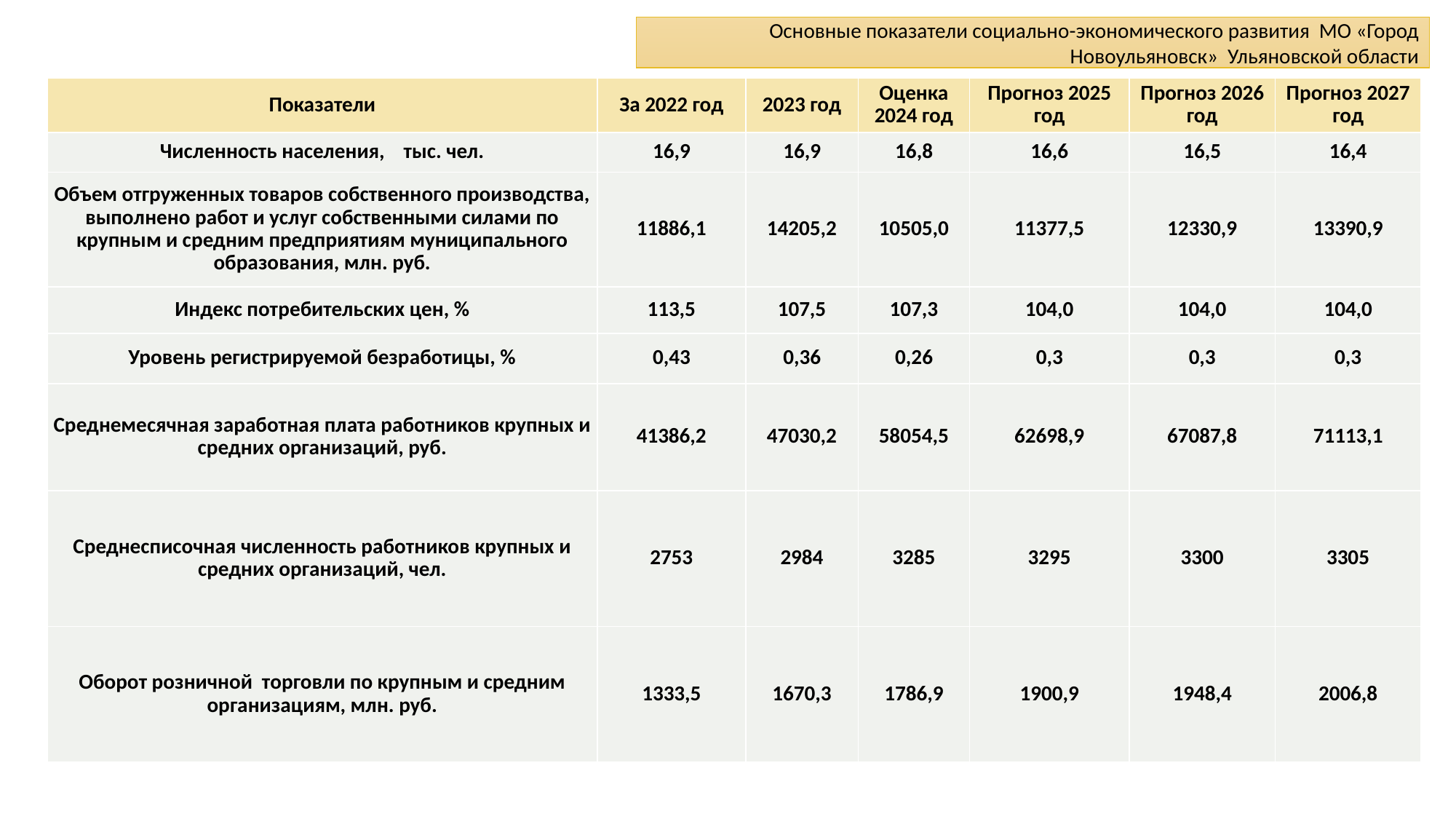

Основные показатели социально-экономического развития  МО «Город Новоульяновск»  Ульяновской области
| Показатели | За 2022 год | 2023 год | Оценка 2024 год | Прогноз 2025 год | Прогноз 2026 год | Прогноз 2027 год |
| --- | --- | --- | --- | --- | --- | --- |
| Численность населения, тыс. чел. | 16,9 | 16,9 | 16,8 | 16,6 | 16,5 | 16,4 |
| Объем отгруженных товаров собственного производства, выполнено работ и услуг собственными силами по крупным и средним предприятиям муниципального образования, млн. руб. | 11886,1 | 14205,2 | 10505,0 | 11377,5 | 12330,9 | 13390,9 |
| Индекс потребительских цен, % | 113,5 | 107,5 | 107,3 | 104,0 | 104,0 | 104,0 |
| Уровень регистрируемой безработицы, % | 0,43 | 0,36 | 0,26 | 0,3 | 0,3 | 0,3 |
| Среднемесячная заработная плата работников крупных и средних организаций, руб. | 41386,2 | 47030,2 | 58054,5 | 62698,9 | 67087,8 | 71113,1 |
| Среднесписочная численность работников крупных и средних организаций, чел. | 2753 | 2984 | 3285 | 3295 | 3300 | 3305 |
| Оборот розничной торговли по крупным и средним организациям, млн. руб. | 1333,5 | 1670,3 | 1786,9 | 1900,9 | 1948,4 | 2006,8 |